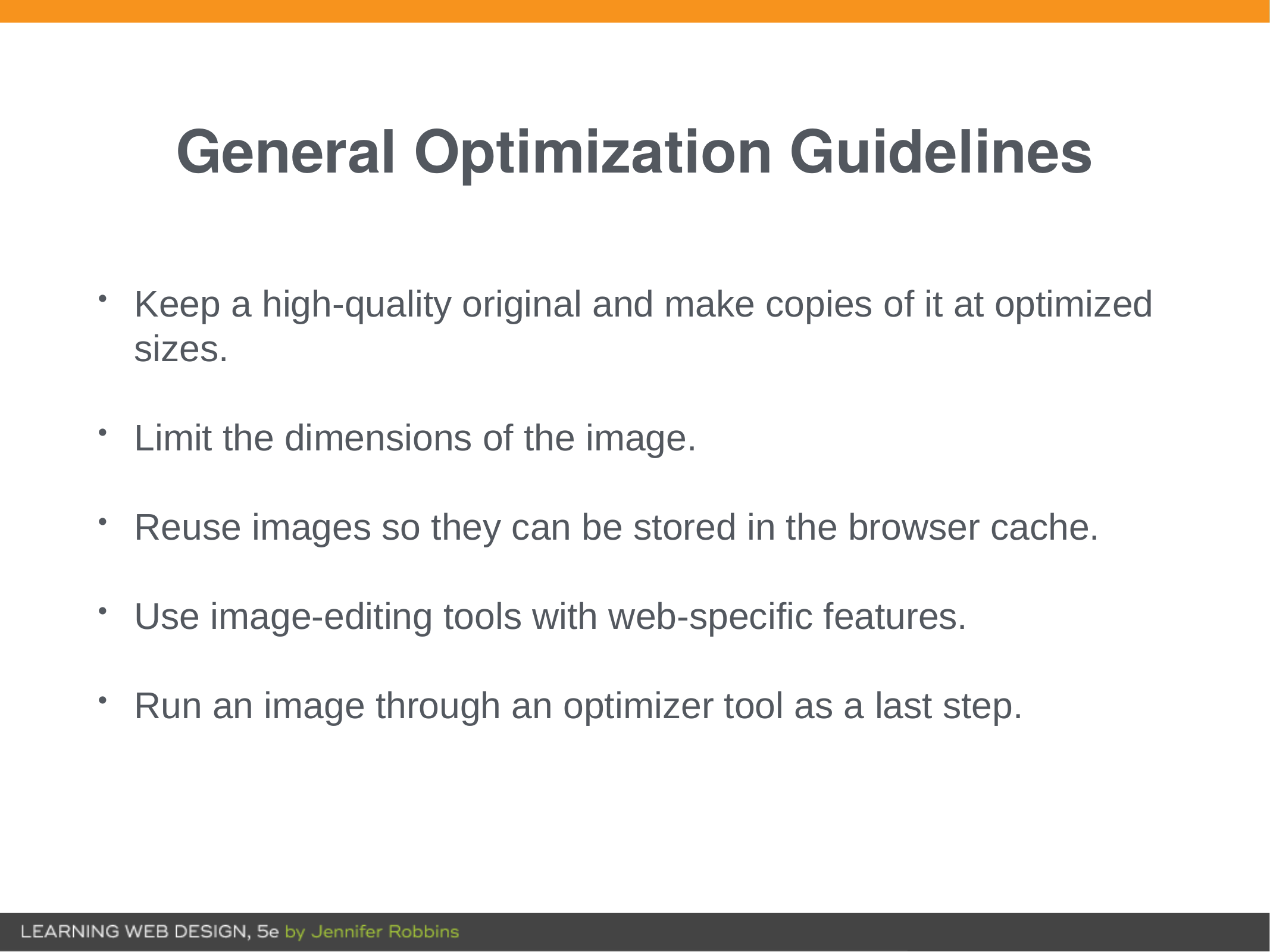

# General Optimization Guidelines
Keep a high-quality original and make copies of it at optimized sizes.
Limit the dimensions of the image.
Reuse images so they can be stored in the browser cache.
Use image-editing tools with web-specific features.
Run an image through an optimizer tool as a last step.